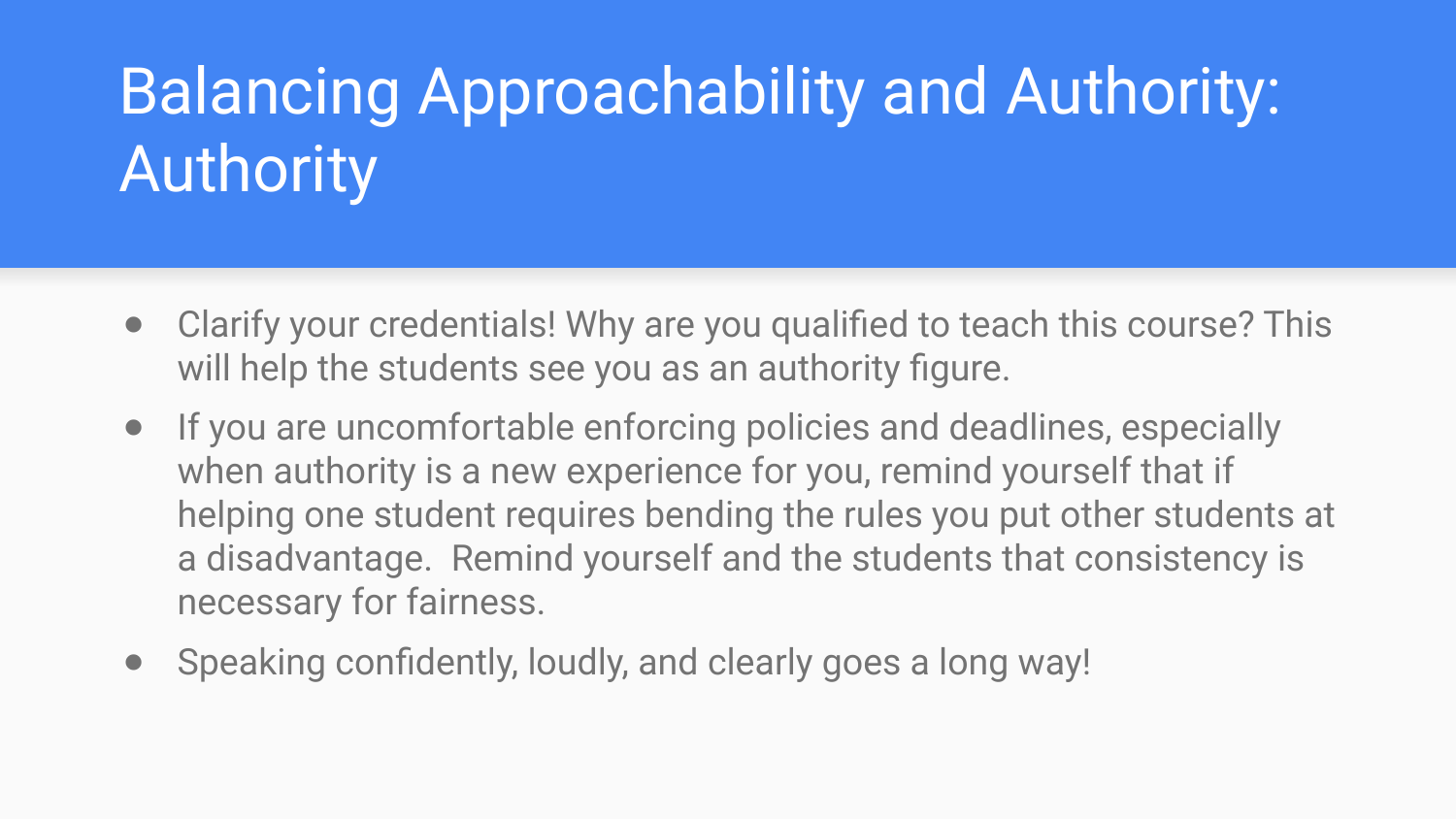

# Balancing Approachability and Authority: Authority
Clarify your credentials! Why are you qualified to teach this course? This will help the students see you as an authority figure.
If you are uncomfortable enforcing policies and deadlines, especially when authority is a new experience for you, remind yourself that if helping one student requires bending the rules you put other students at a disadvantage.  Remind yourself and the students that consistency is necessary for fairness.
Speaking confidently, loudly, and clearly goes a long way!